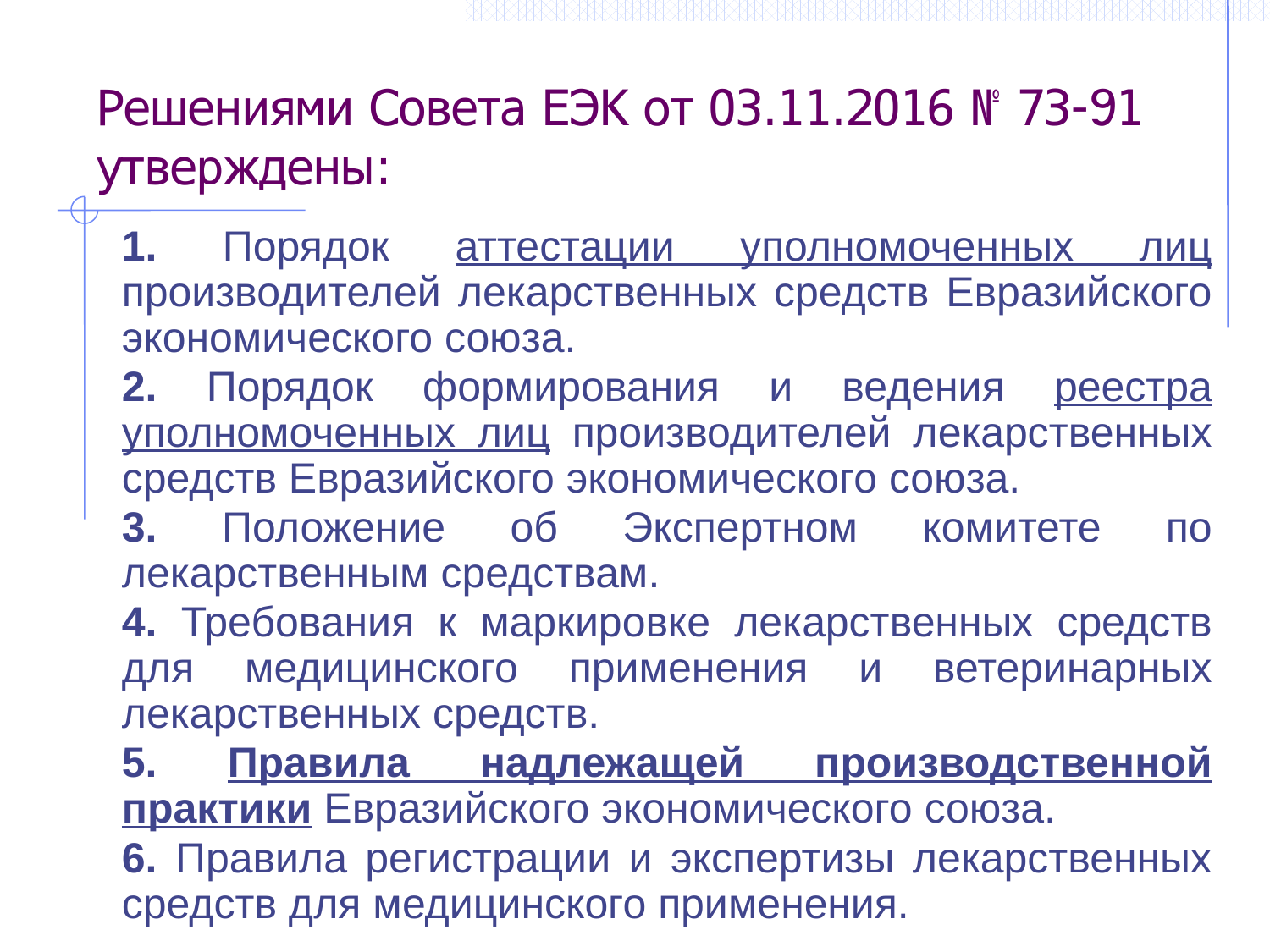

# Решениями Совета ЕЭК от 03.11.2016 № 73-91 утверждены:
1. Порядок аттестации уполномоченных лиц производителей лекарственных средств Евразийского экономического союза.
2. Порядок формирования и ведения реестра уполномоченных лиц производителей лекарственных средств Евразийского экономического союза.
3. Положение об Экспертном комитете по лекарственным средствам.
4. Требования к маркировке лекарственных средств для медицинского применения и ветеринарных лекарственных средств.
5. Правила надлежащей производственной практики Евразийского экономического союза.
6. Правила регистрации и экспертизы лекарственных средств для медицинского применения.